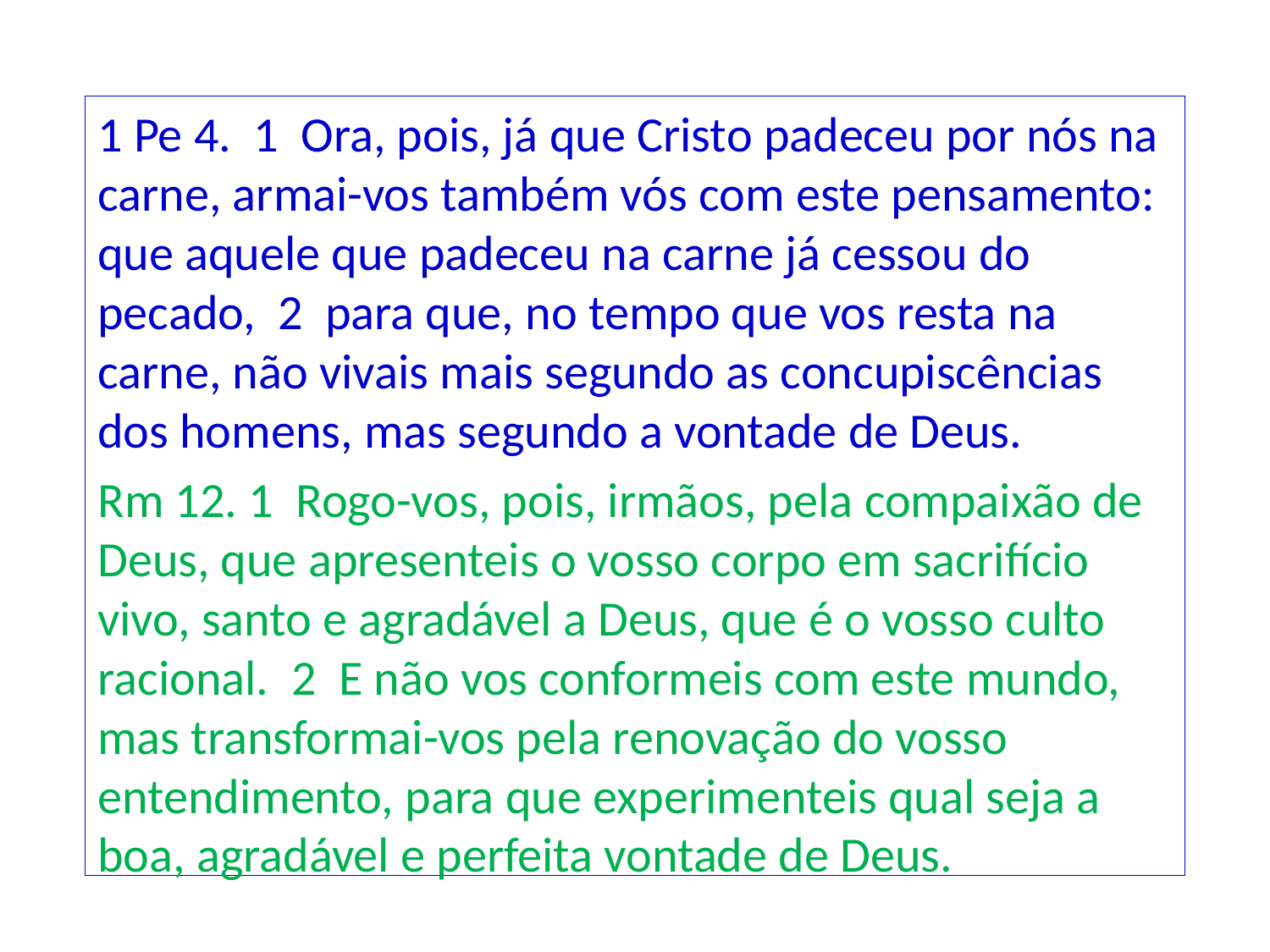

1 Pe 4.  1  Ora, pois, já que Cristo padeceu por nós na carne, armai-vos também vós com este pensamento: que aquele que padeceu na carne já cessou do pecado,  2  para que, no tempo que vos resta na carne, não vivais mais segundo as concupiscências dos homens, mas segundo a vontade de Deus.
Rm 12. 1  Rogo-vos, pois, irmãos, pela compaixão de Deus, que apresenteis o vosso corpo em sacrifício vivo, santo e agradável a Deus, que é o vosso culto racional.  2  E não vos conformeis com este mundo, mas transformai-vos pela renovação do vosso entendimento, para que experimenteis qual seja a boa, agradável e perfeita vontade de Deus.